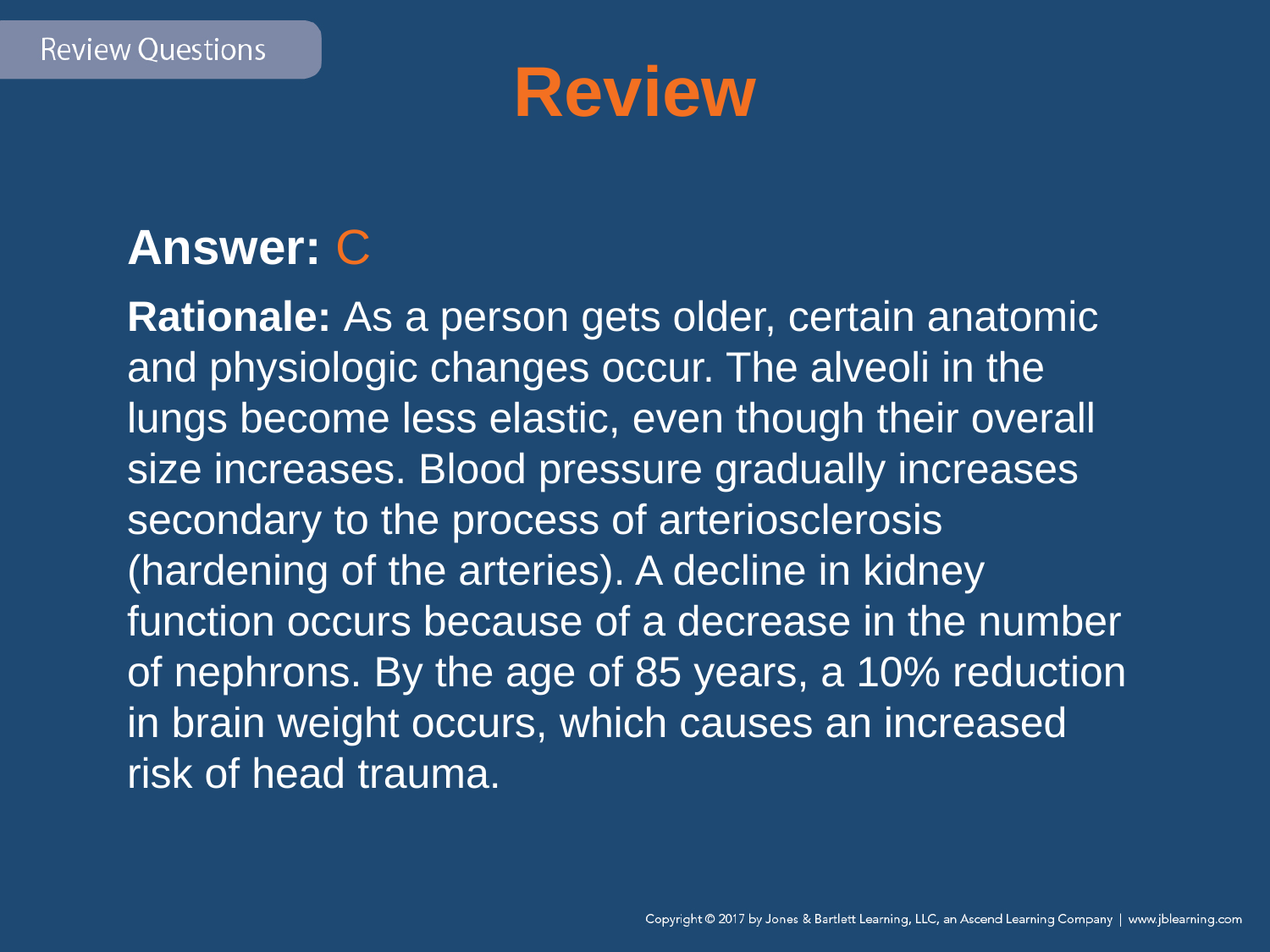

# Review
Answer: C
Rationale: As a person gets older, certain anatomic and physiologic changes occur. The alveoli in the lungs become less elastic, even though their overall size increases. Blood pressure gradually increases secondary to the process of arteriosclerosis (hardening of the arteries). A decline in kidney function occurs because of a decrease in the number of nephrons. By the age of 85 years, a 10% reduction in brain weight occurs, which causes an increased risk of head trauma.